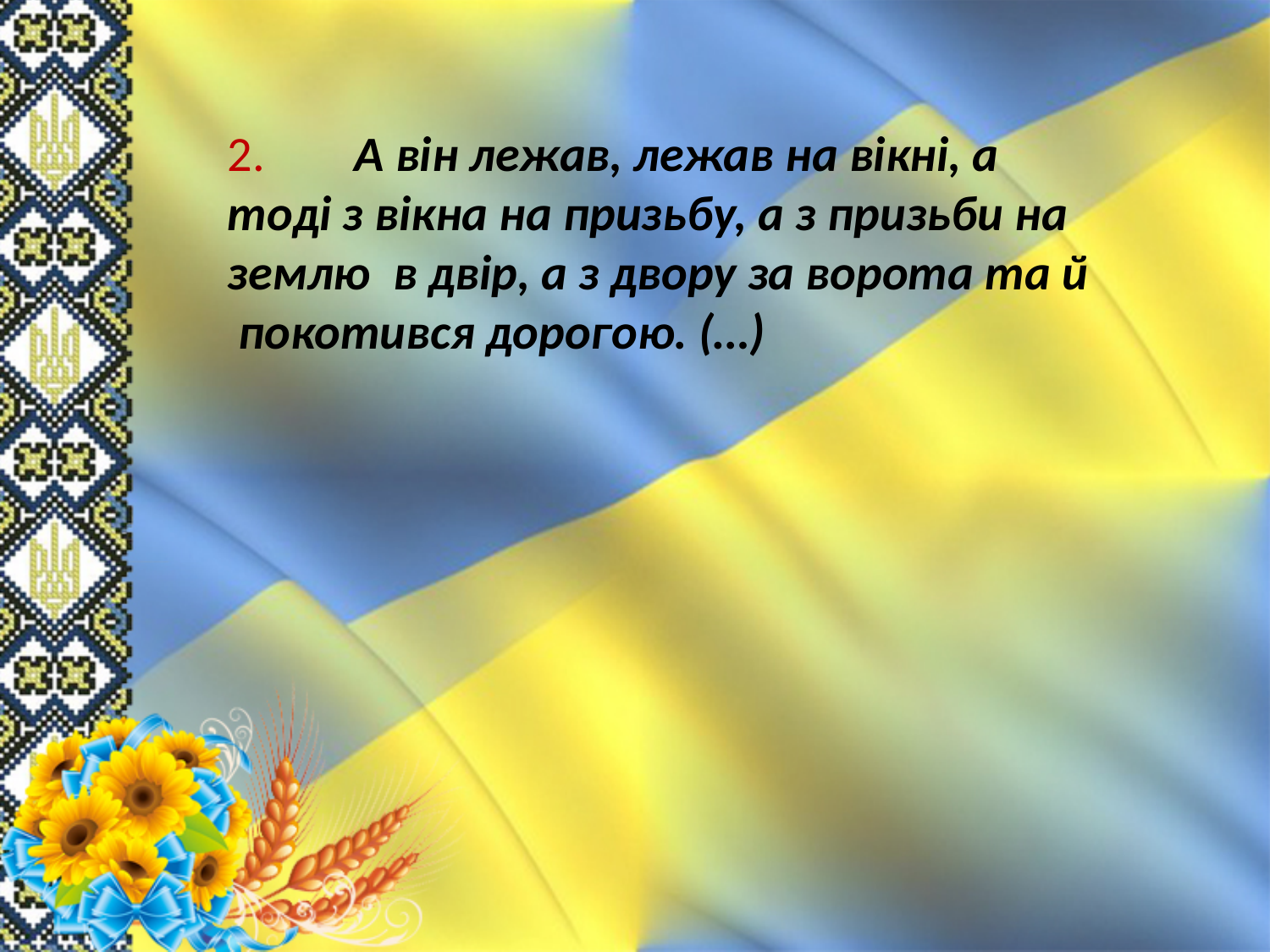

2.	А він лежав, лежав на вікні, а тоді з вікна на призьбу, а з призьби на землю  в двір, а з двору за ворота та й  покотився дорогою. (…)